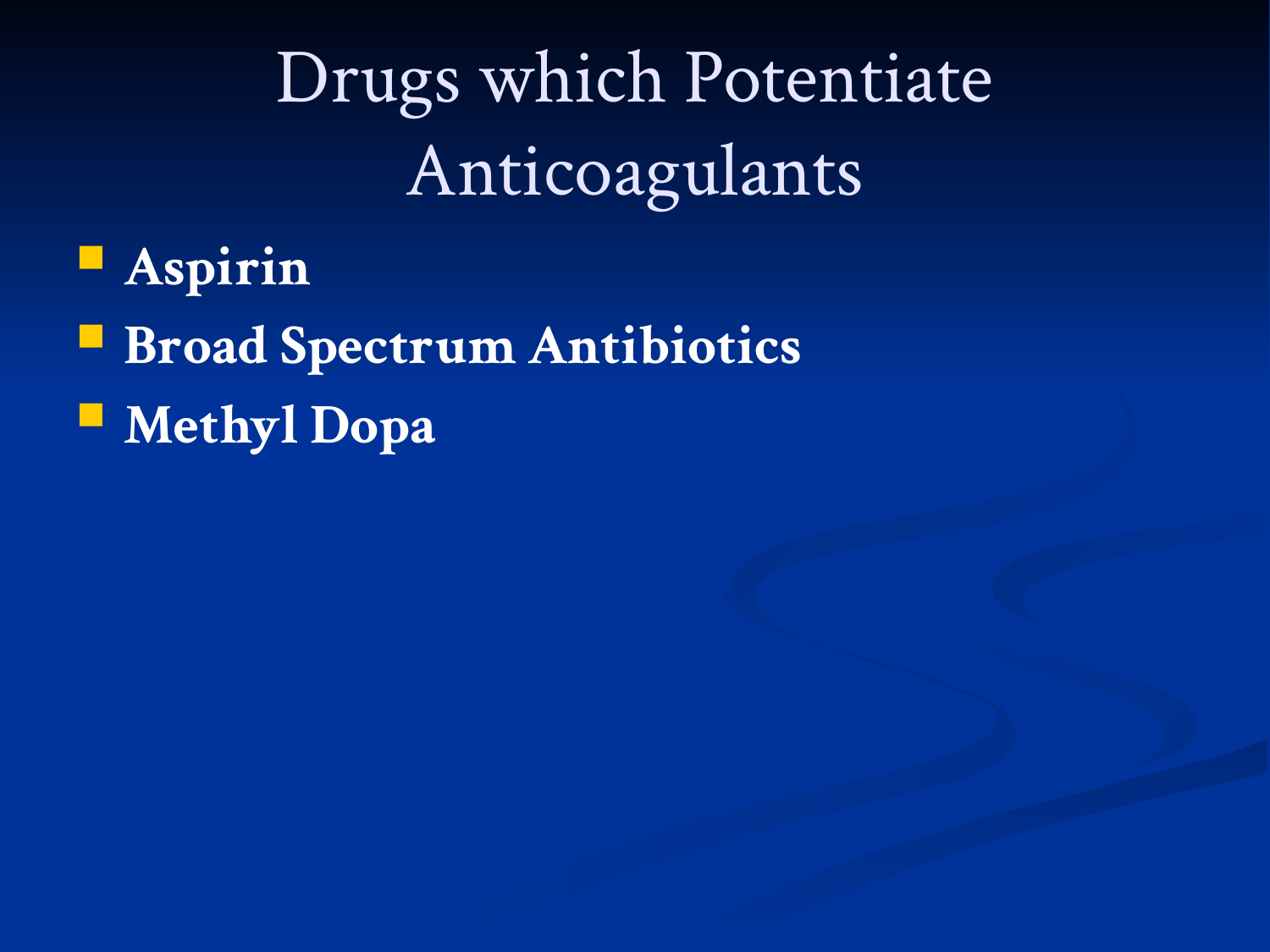

# Drugs which Potentiate Anticoagulants
Aspirin
Broad Spectrum Antibiotics
Methyl Dopa